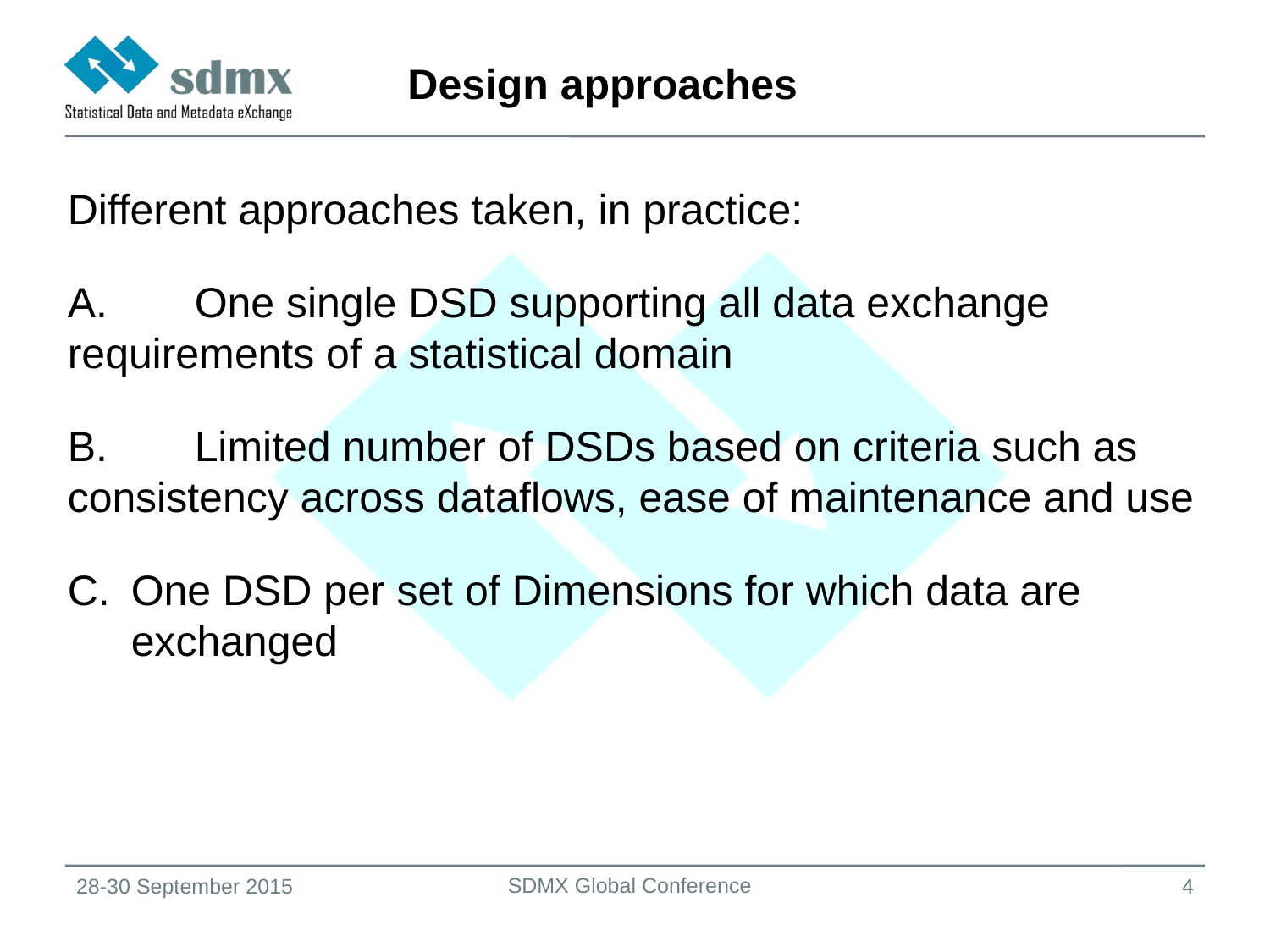

# Design approaches
Different approaches taken, in practice:
A.	One single DSD supporting all data exchange requirements of a statistical domain
B.	Limited number of DSDs based on criteria such as consistency across dataflows, ease of maintenance and use
One DSD per set of Dimensions for which data are exchanged
SDMX Global Conference
28-30 September 2015
4